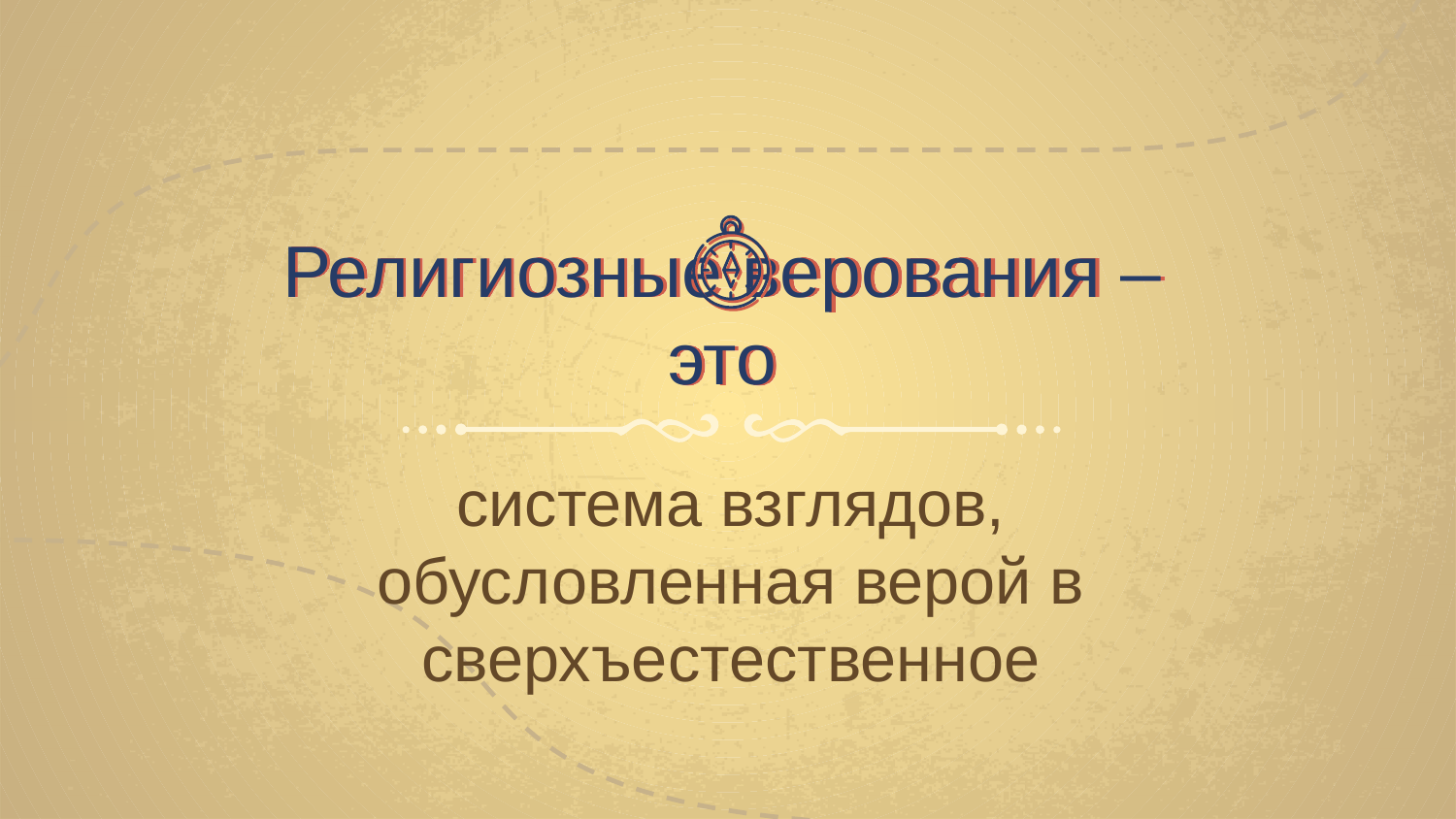

# Религиозные верования – это

система взглядов, обусловленная верой в сверхъестественное